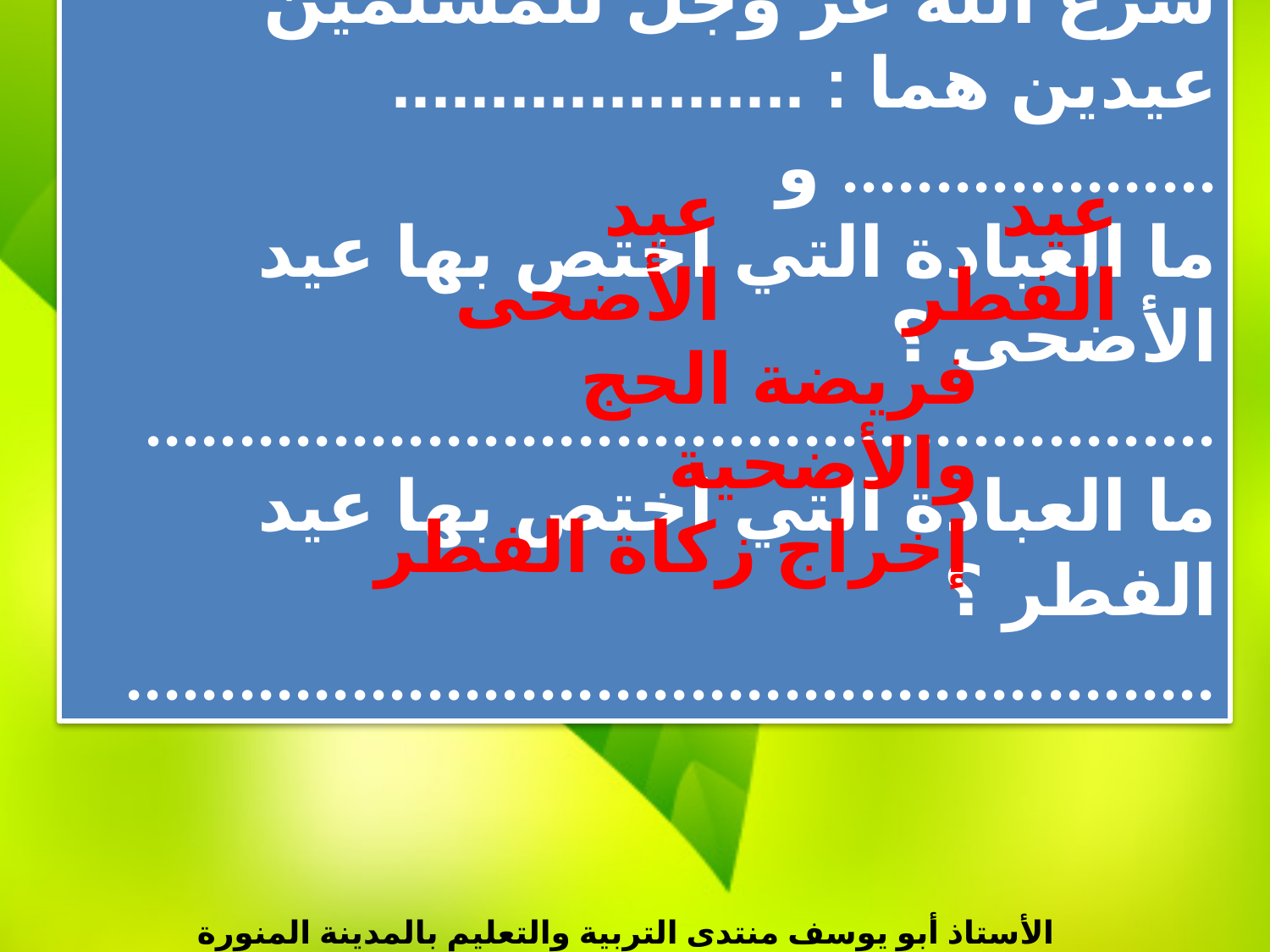

شرع الله عز وجل للمسلمين عيدين هما : ..................... و ....................
ما العبادة التي اختص بها عيد الأضحى ؟
.........................................................
ما العبادة التي اختص بها عيد الفطر ؟
..........................................................
عيد الأضحى
عيد الفطر
فريضة الحج والأضحية
إخراج زكاة الفطر
الأستاذ أبو يوسف منتدى التربية والتعليم بالمدينة المنورة